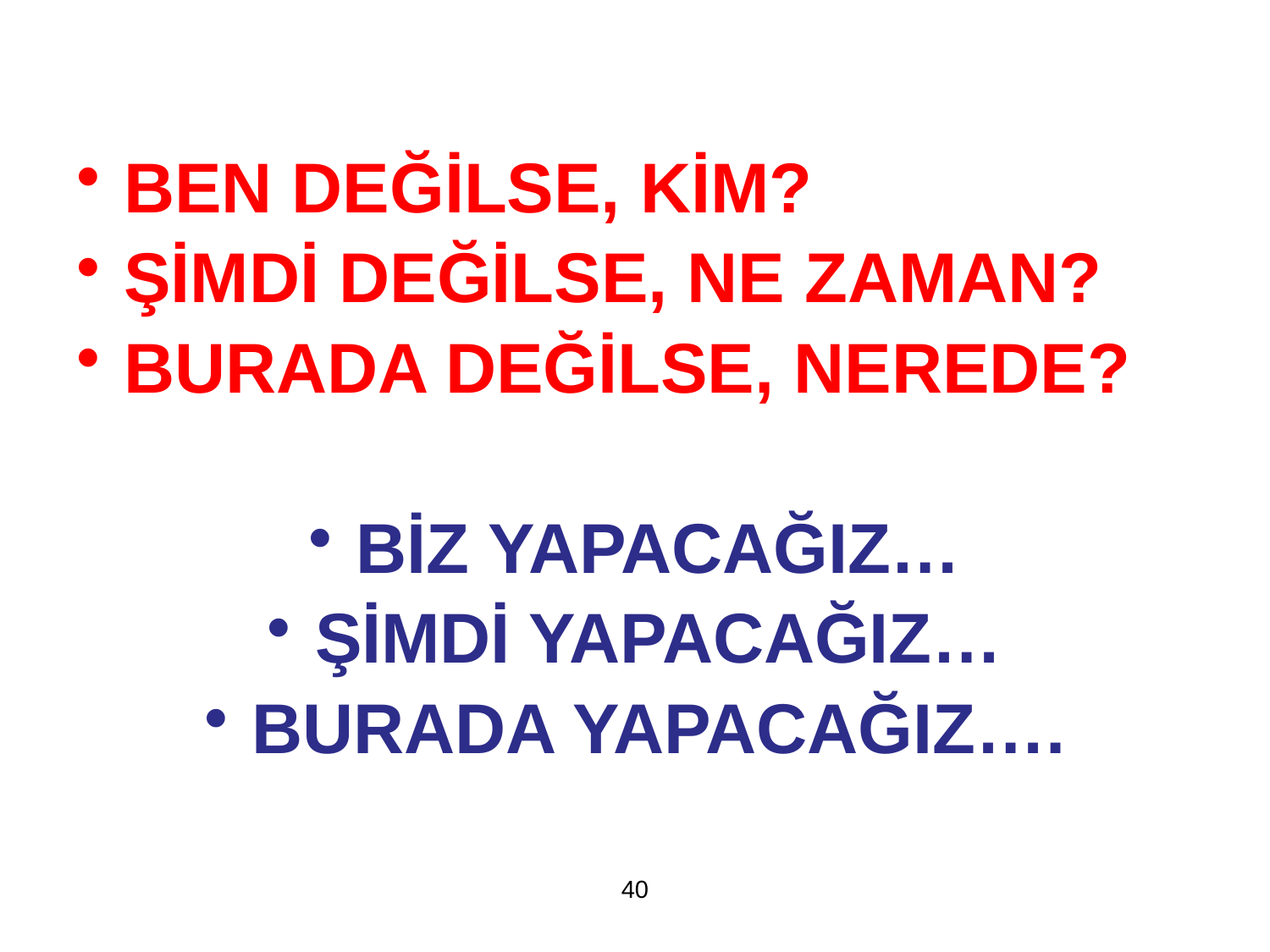

BEN DEĞİLSE, KİM?
ŞİMDİ DEĞİLSE, NE ZAMAN?
BURADA DEĞİLSE, NEREDE?

BİZ YAPACAĞIZ…
ŞİMDİ YAPACAĞIZ…
BURADA YAPACAĞIZ….
40